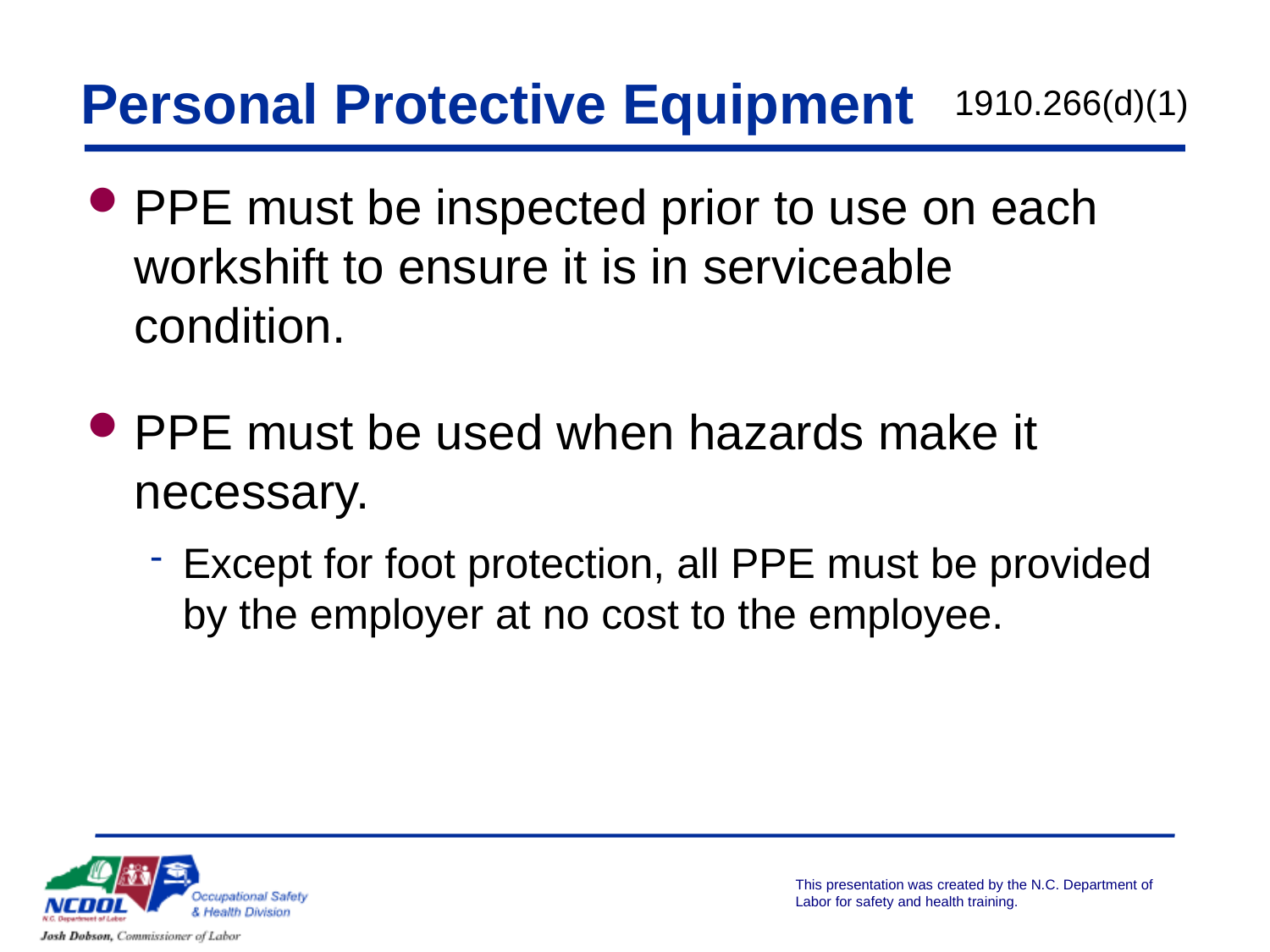

# Personal Protective Equipment
1910.266(d)(1)
PPE must be inspected prior to use on each workshift to ensure it is in serviceable condition.

PPE must be used when hazards make it necessary.

Except for foot protection, all PPE must be provided by the employer at no cost to the employee.